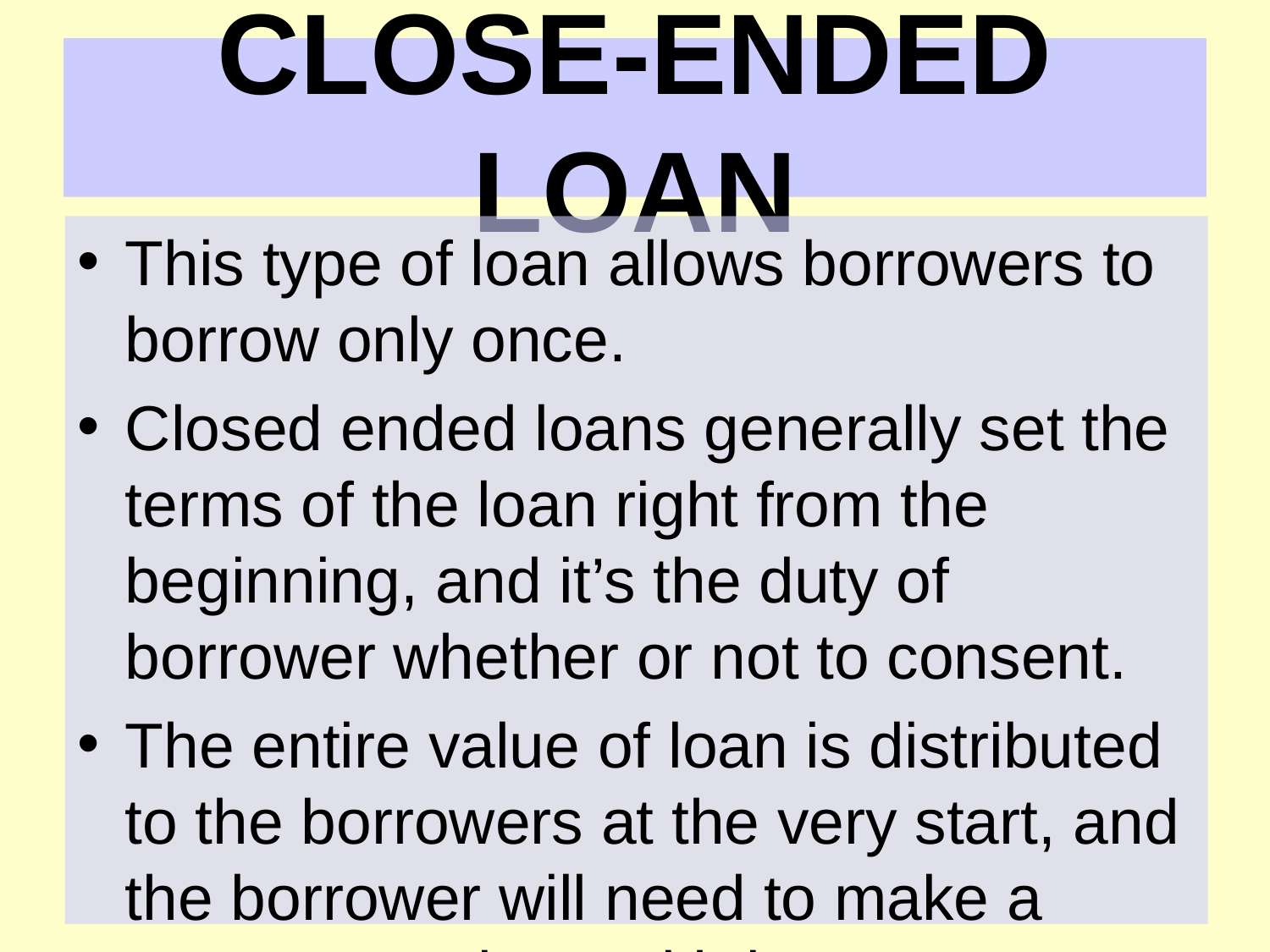

# CLOSE-ENDED LOAN
This type of loan allows borrowers to borrow only once.
Closed ended loans generally set the terms of the loan right from the beginning, and it’s the duty of borrower whether or not to consent.
The entire value of loan is distributed to the borrowers at the very start, and the borrower will need to make a repayment along with interest rate within a specific period.